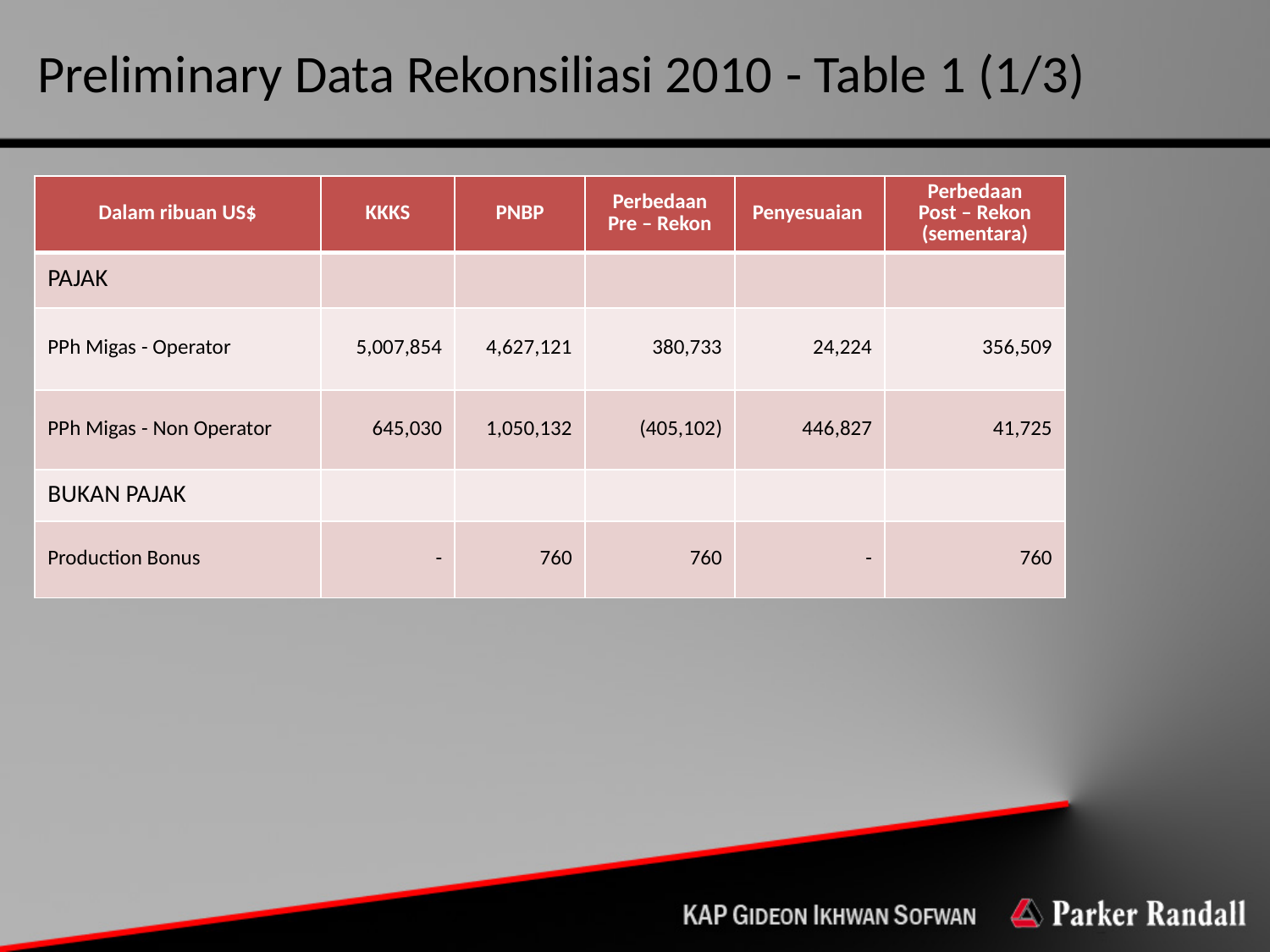

Preliminary Data Rekonsiliasi 2010 - Table 1 (1/3)
| Dalam ribuan US$ | KKKS | PNBP | Perbedaan Pre – Rekon | Penyesuaian | Perbedaan Post – Rekon (sementara) |
| --- | --- | --- | --- | --- | --- |
| PAJAK |  |  |  |  |  |
| PPh Migas - Operator | 5,007,854 | 4,627,121 | 380,733 | 24,224 | 356,509 |
| PPh Migas - Non Operator | 645,030 | 1,050,132 | (405,102) | 446,827 | 41,725 |
| BUKAN PAJAK |  |  |  |  |  |
| Production Bonus | - | 760 | 760 | - | 760 |